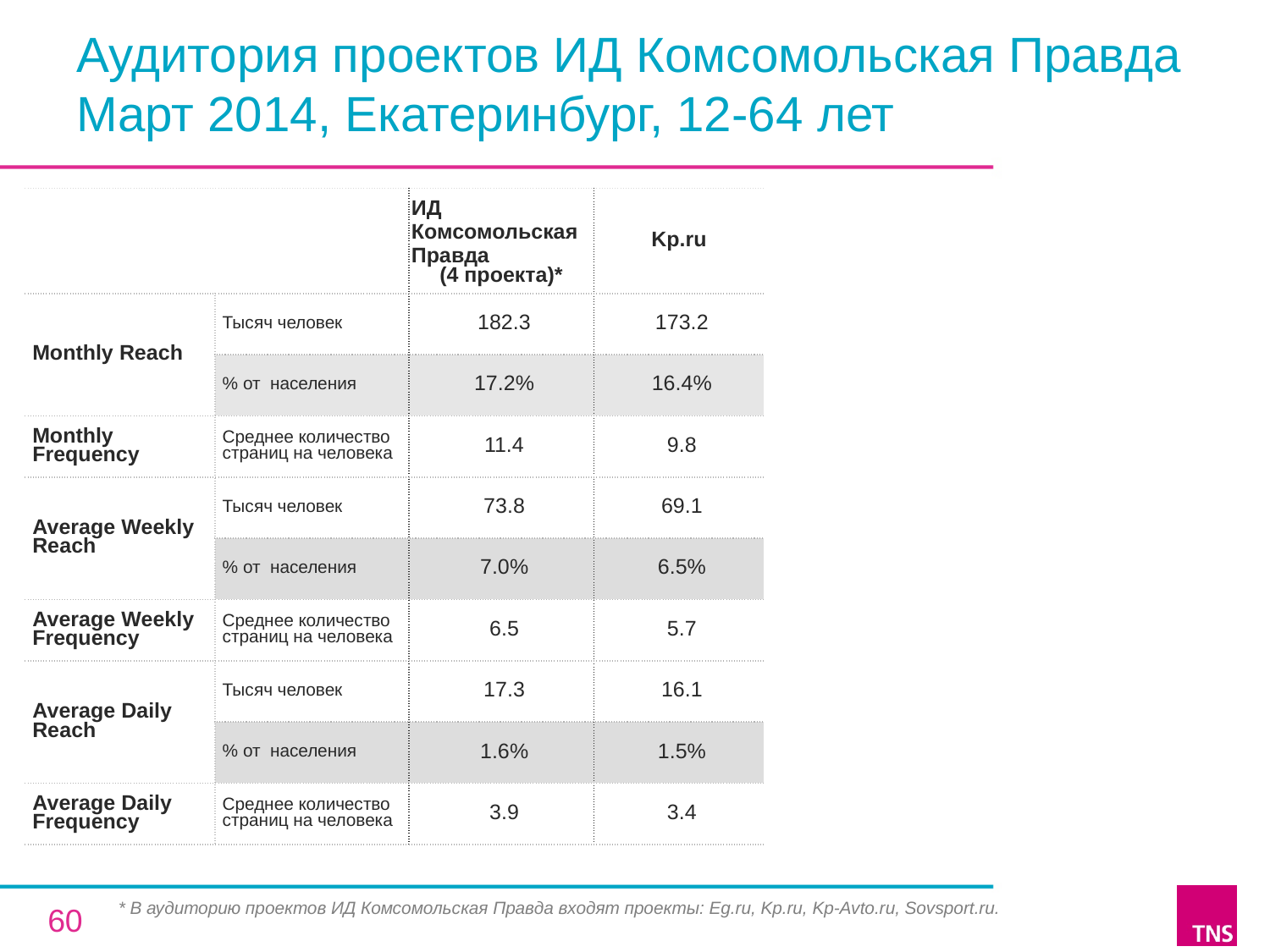

# Аудитория проектов ИД Комсомольская Правда Март 2014, Екатеринбург, 12-64 лет
|  |  | ИД Комсомольская Правда (4 проекта)\* | Kp.ru |
| --- | --- | --- | --- |
| Monthly Reach | Тысяч человек | 182.3 | 173.2 |
|  | % от населения | 17.2% | 16.4% |
| Monthly Frequency | Среднее количество страниц на человека | 11.4 | 9.8 |
| Average Weekly Reach | Тысяч человек | 73.8 | 69.1 |
|  | % от населения | 7.0% | 6.5% |
| Average Weekly Frequency | Среднее количество страниц на человека | 6.5 | 5.7 |
| Average Daily Reach | Тысяч человек | 17.3 | 16.1 |
|  | % от населения | 1.6% | 1.5% |
| Average Daily Frequency | Среднее количество страниц на человека | 3.9 | 3.4 |
* В аудиторию проектов ИД Комсомольская Правда входят проекты: Eg.ru, Kp.ru, Kp-Avto.ru, Sovsport.ru.
60